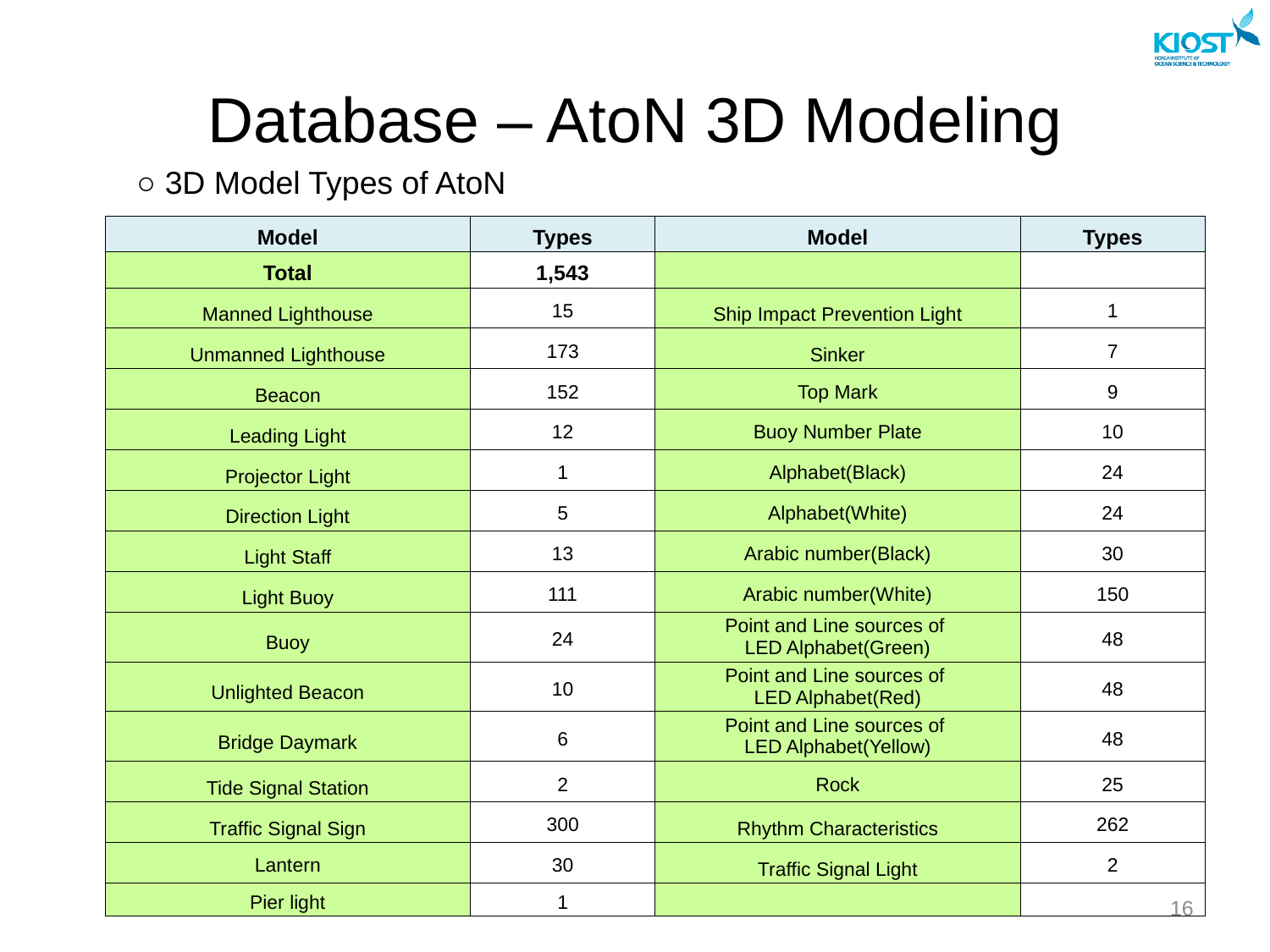

# Database – AtoN 3D Modeling
○ 3D Model Types of AtoN
| Model | Types | Model | Types |
| --- | --- | --- | --- |
| Total | 1,543 |  |  |
| Manned Lighthouse | 15 | Ship Impact Prevention Light | 1 |
| Unmanned Lighthouse | 173 | Sinker | 7 |
| Beacon | 152 | Top Mark | 9 |
| Leading Light | 12 | Buoy Number Plate | 10 |
| Projector Light | 1 | Alphabet(Black) | 24 |
| Direction Light | 5 | Alphabet(White) | 24 |
| Light Staff | 13 | Arabic number(Black) | 30 |
| Light Buoy | 111 | Arabic number(White) | 150 |
| Buoy | 24 | Point and Line sources of LED Alphabet(Green) | 48 |
| Unlighted Beacon | 10 | Point and Line sources of LED Alphabet(Red) | 48 |
| Bridge Daymark | 6 | Point and Line sources of LED Alphabet(Yellow) | 48 |
| Tide Signal Station | 2 | Rock | 25 |
| Traffic Signal Sign | 300 | Rhythm Characteristics | 262 |
| Lantern | 30 | Traffic Signal Light | 2 |
| Pier light | 1 |  |  |
16